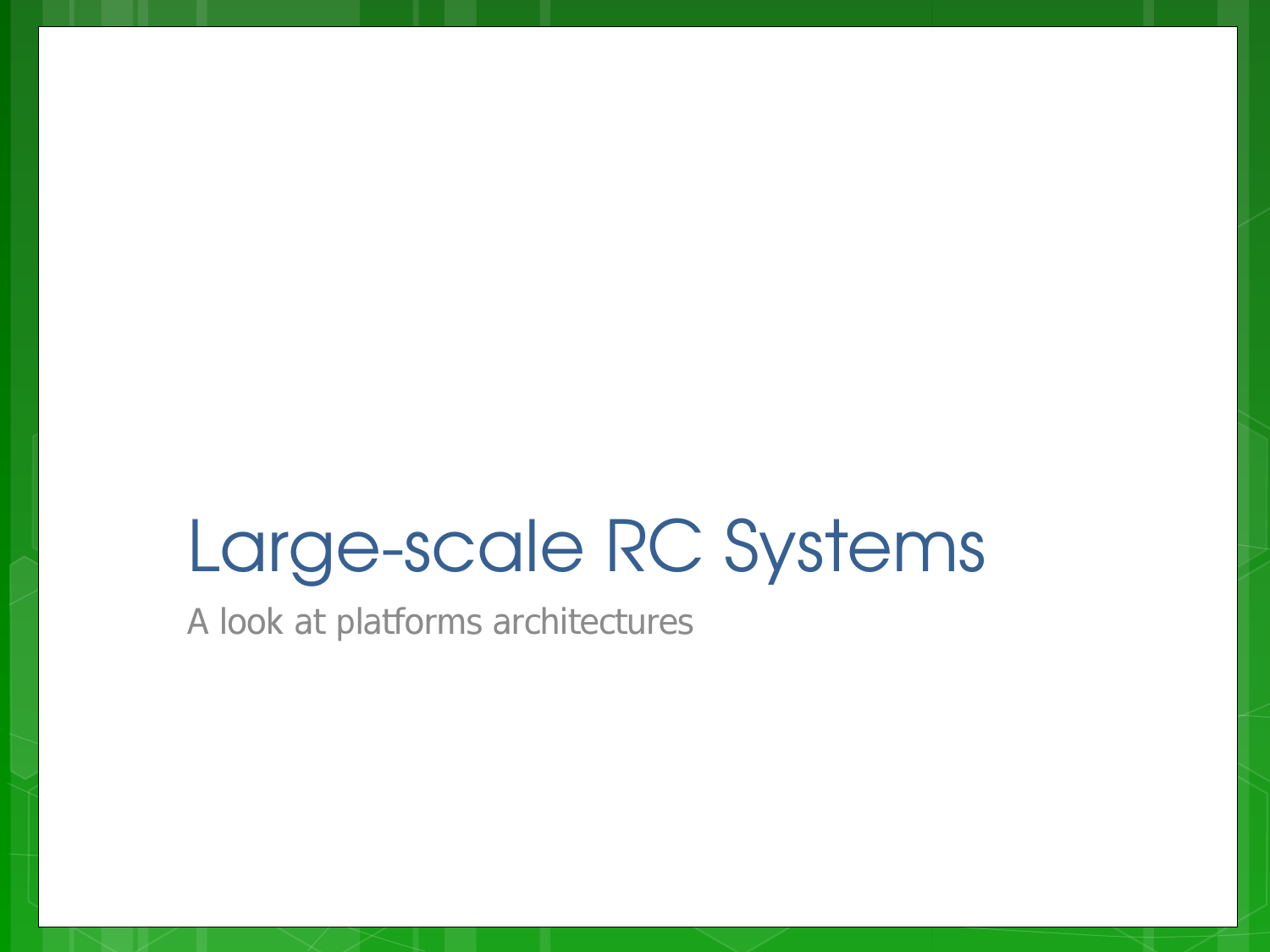

# Large-scale RC Systems
A look at platforms architectures